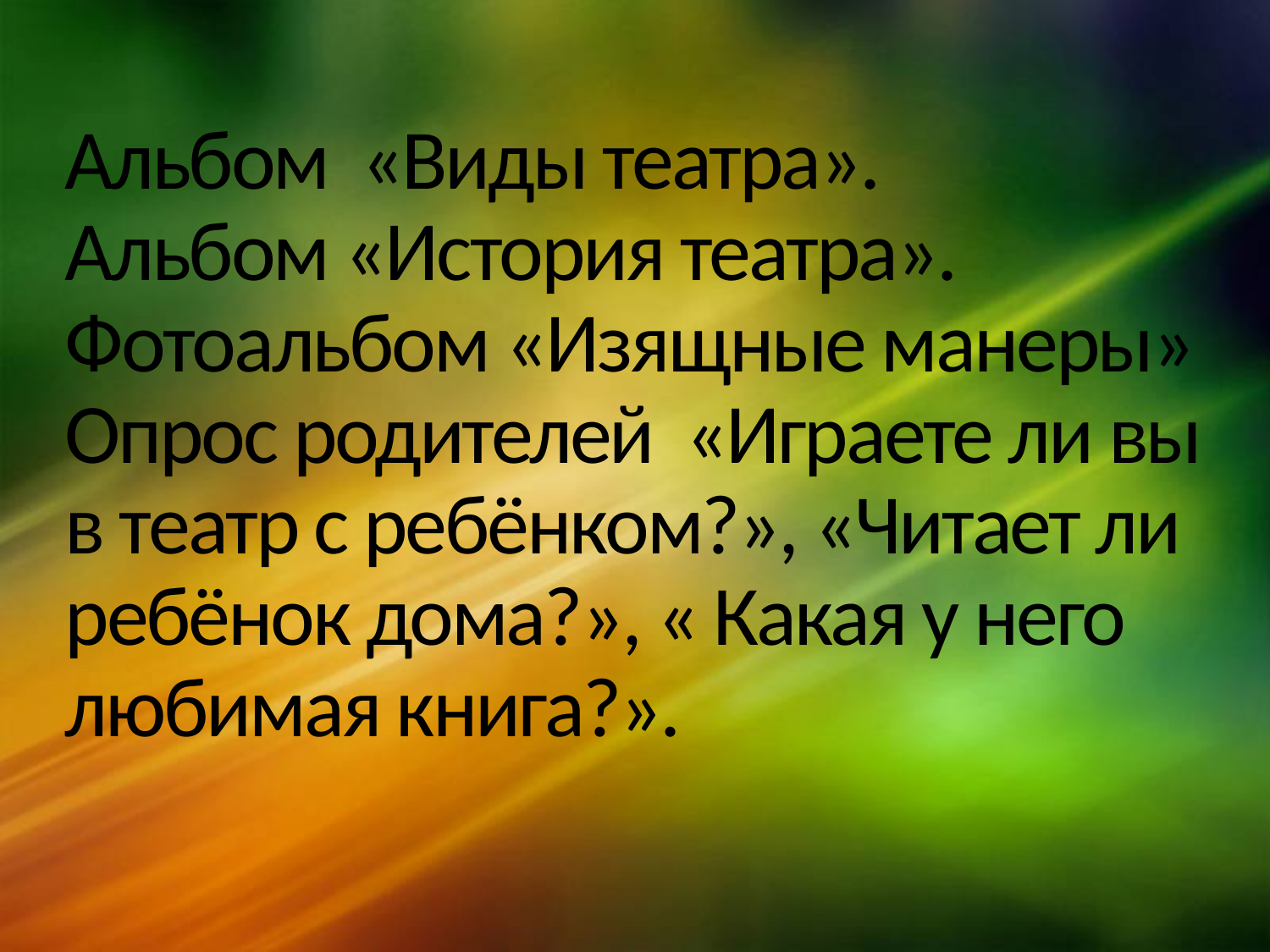

# Альбом  «Виды театра». Альбом «История театра». Фотоальбом «Изящные манеры» Опрос родителей  «Играете ли вы в театр с ребёнком?», «Читает ли ребёнок дома?», « Какая у него любимая книга?».